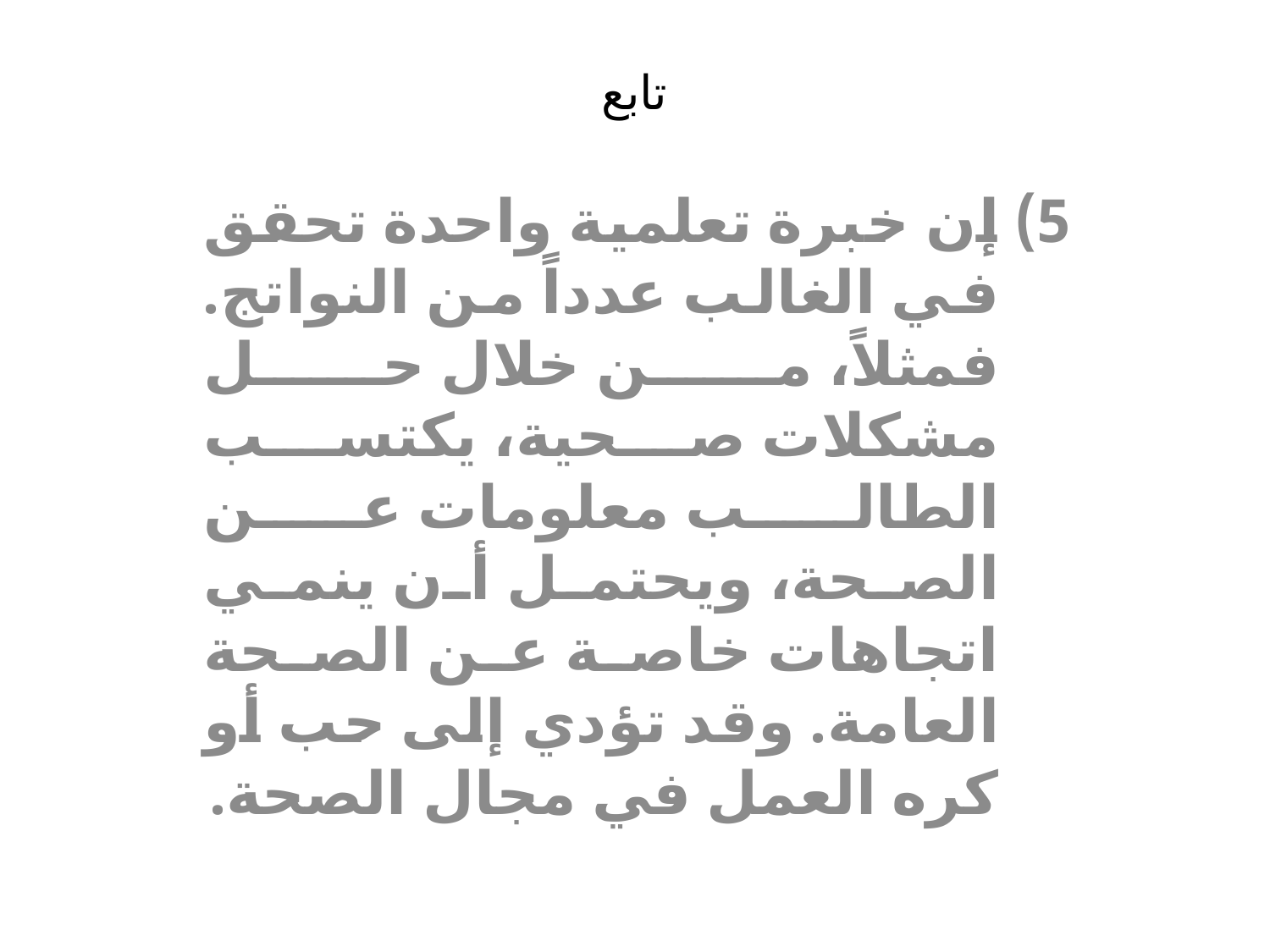

# تابع
إن خبرة تعلمية واحدة تحقق في الغالب عدداً من النواتج. فمثلاً، من خلال حل مشكلات صحية، يكتسب الطالب معلومات عن الصحة، ويحتمل أن ينمي اتجاهات خاصة عن الصحة العامة. وقد تؤدي إلى حب أو كره العمل في مجال الصحة.